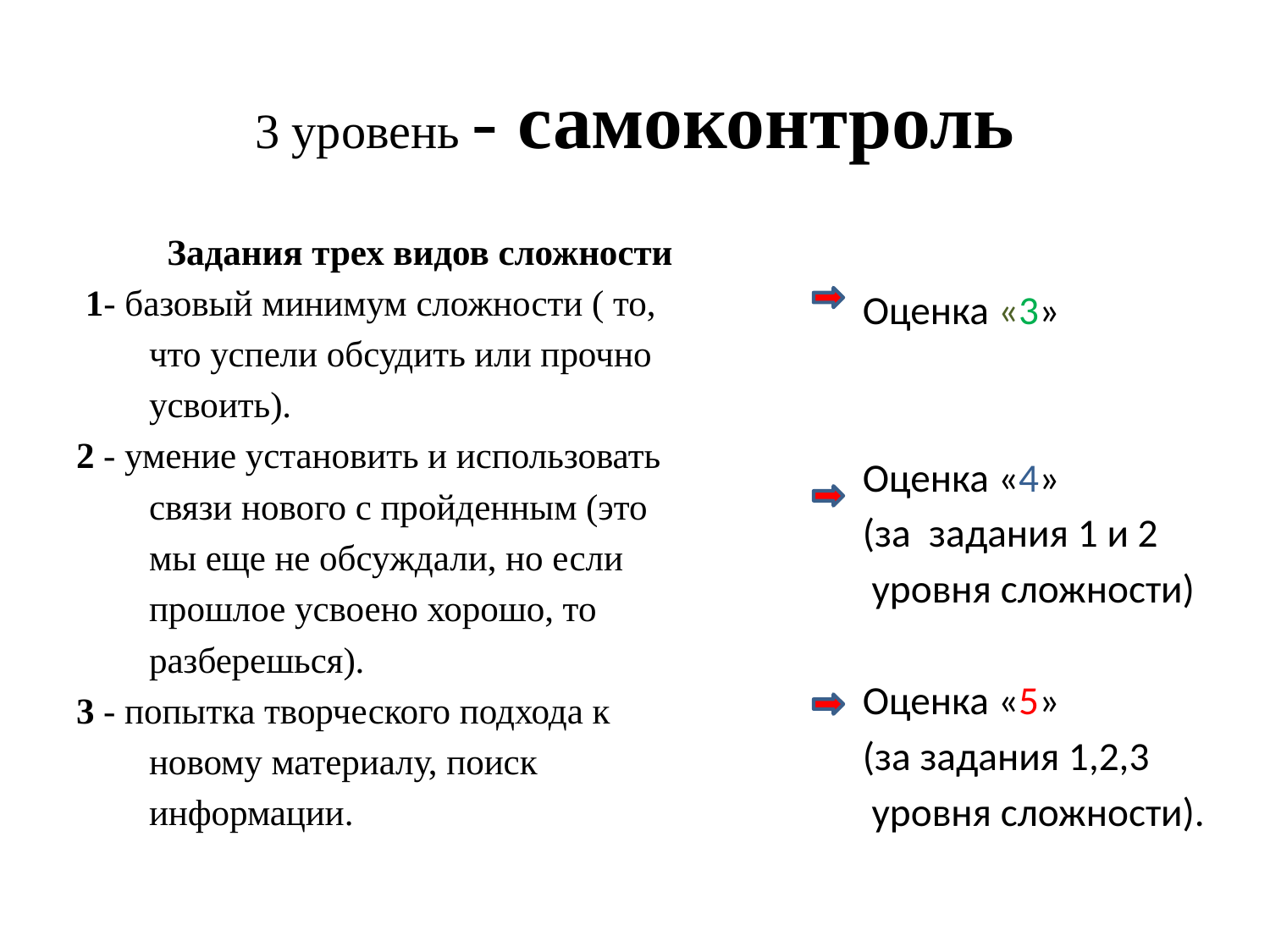

# 3 уровень - самоконтроль
          Задания трех видов сложности
 1- базовый минимум сложности ( то,
        что успели обсудить или прочно
        усвоить).
2 - умение установить и использовать
        связи нового с пройденным (это
        мы еще не обсуждали, но если
        прошлое усвоено хорошо, то
        разберешься).
3 - попытка творческого подхода к
        новому материалу, поиск
        информации.

    Оценка «3»

    Оценка «4»
    (за  задания 1 и 2
     уровня сложности)

    Оценка «5»
    (за задания 1,2,3
     уровня сложности).